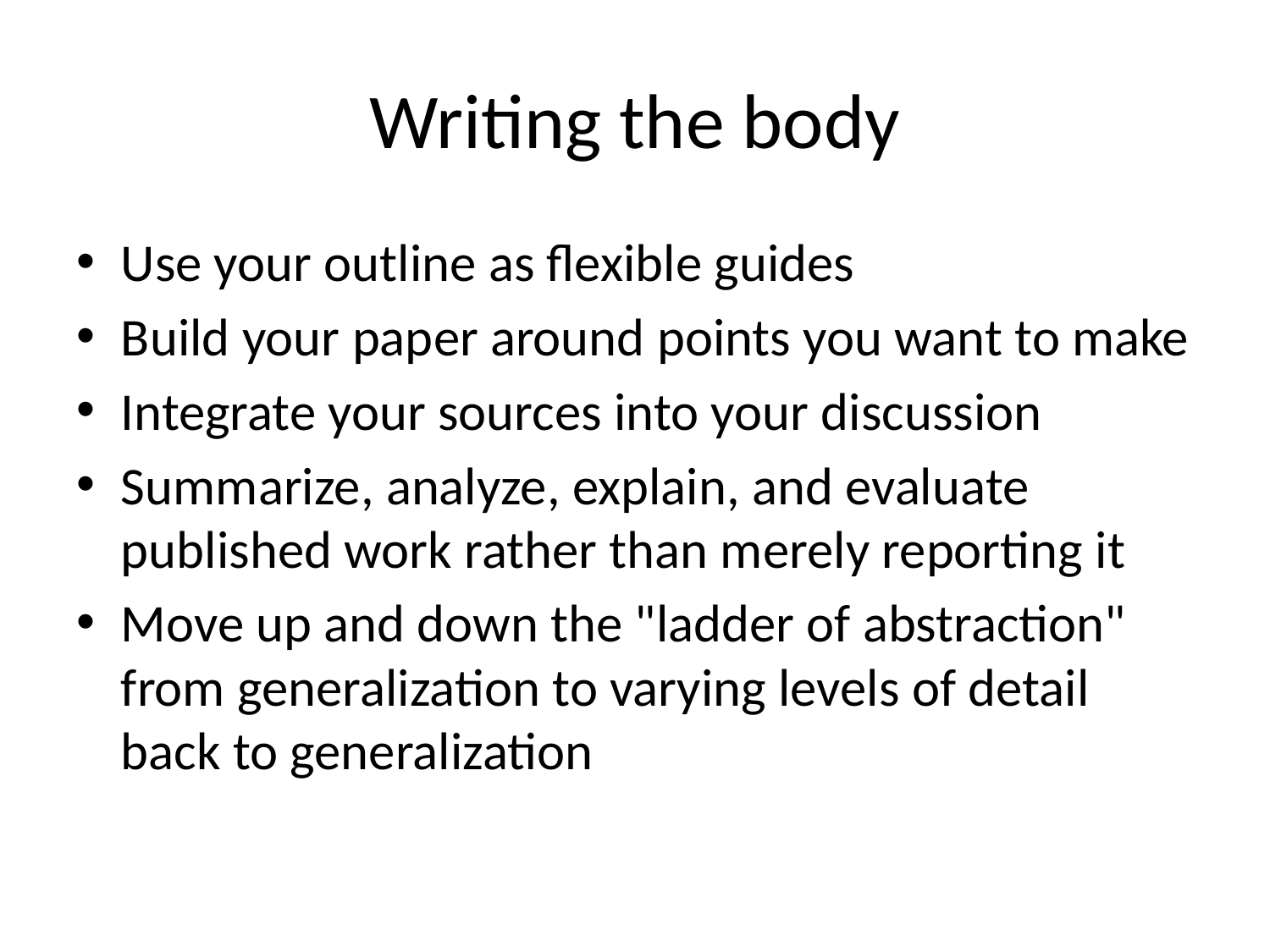

# Writing the body
Use your outline as flexible guides
Build your paper around points you want to make
Integrate your sources into your discussion
Summarize, analyze, explain, and evaluate published work rather than merely reporting it
Move up and down the "ladder of abstraction" from generalization to varying levels of detail back to generalization